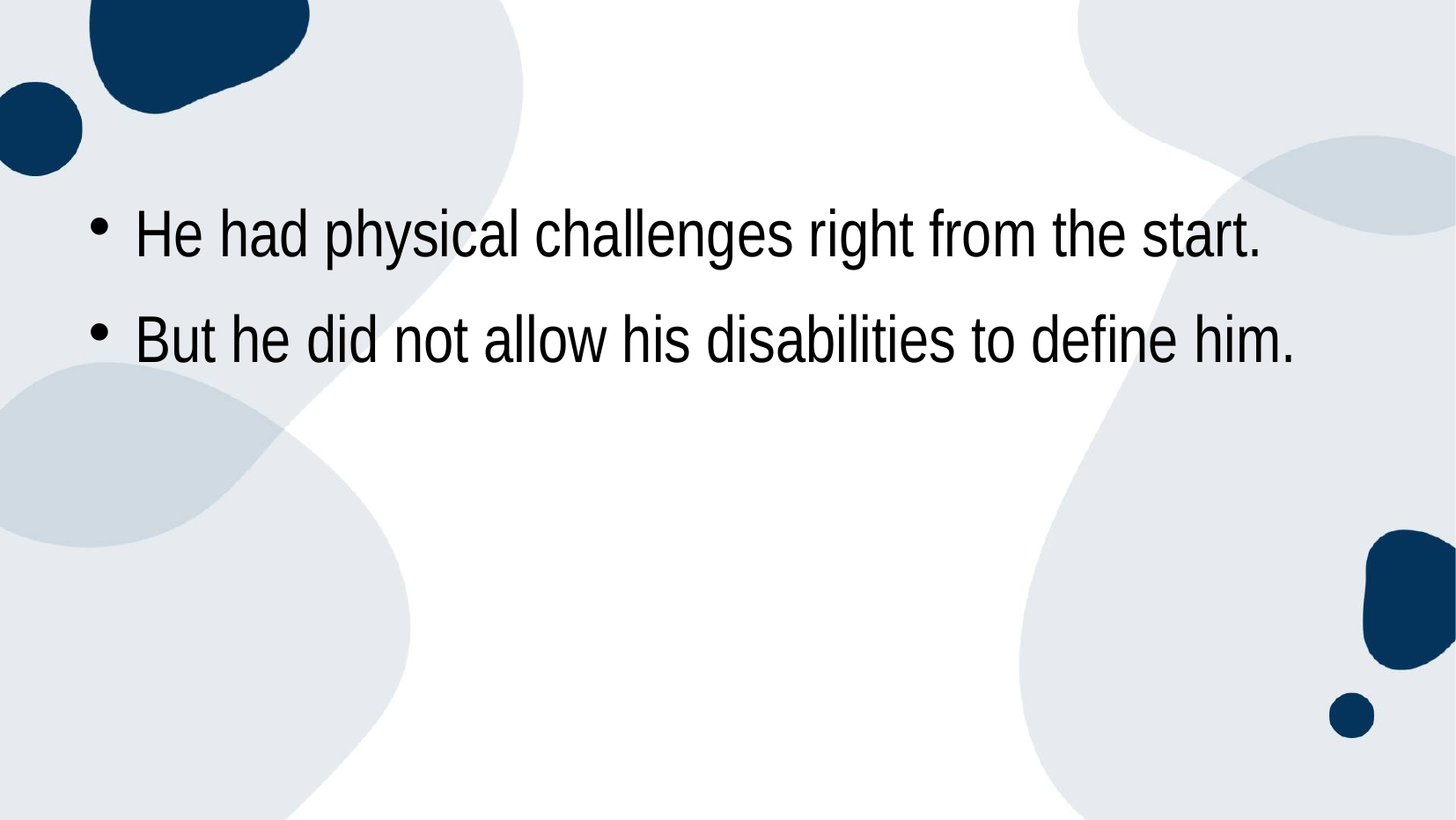

#
He had physical challenges right from the start.
But he did not allow his disabilities to define him.